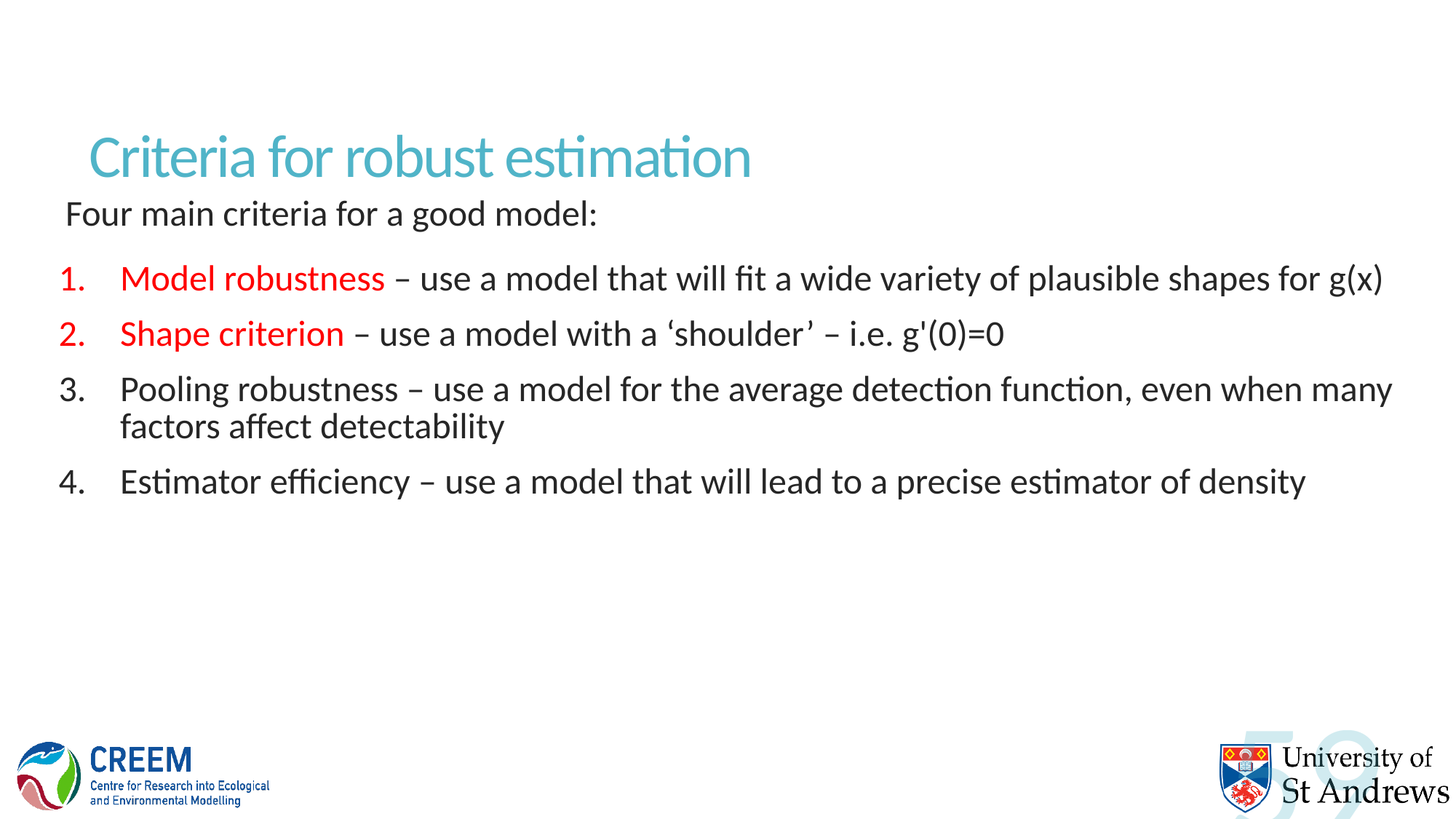

# Criteria for robust estimation
Four main criteria for a good model:
Model robustness – use a model that will fit a wide variety of plausible shapes for g(x)
Shape criterion – use a model with a ‘shoulder’ – i.e. g'(0)=0
Pooling robustness – use a model for the average detection function, even when many factors affect detectability
Estimator efficiency – use a model that will lead to a precise estimator of density
59